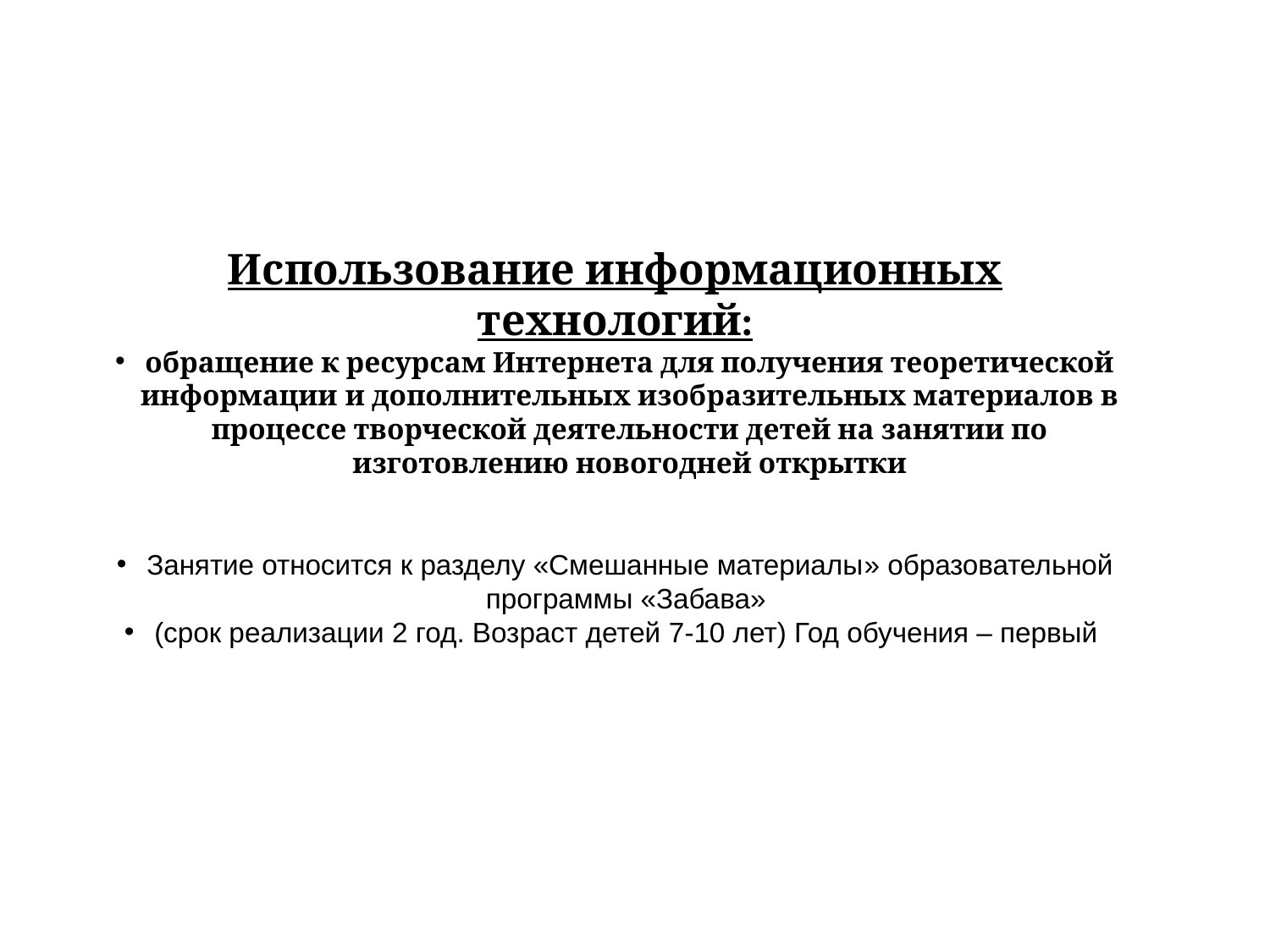

Использование информационных технологий:
обращение к ресурсам Интернета для получения теоретической информации и дополнительных изобразительных материалов в процессе творческой деятельности детей на занятии по изготовлению новогодней открытки

Занятие относится к разделу «Смешанные материалы» образовательной программы «Забава»
(срок реализации 2 год. Возраст детей 7-10 лет) Год обучения – первый